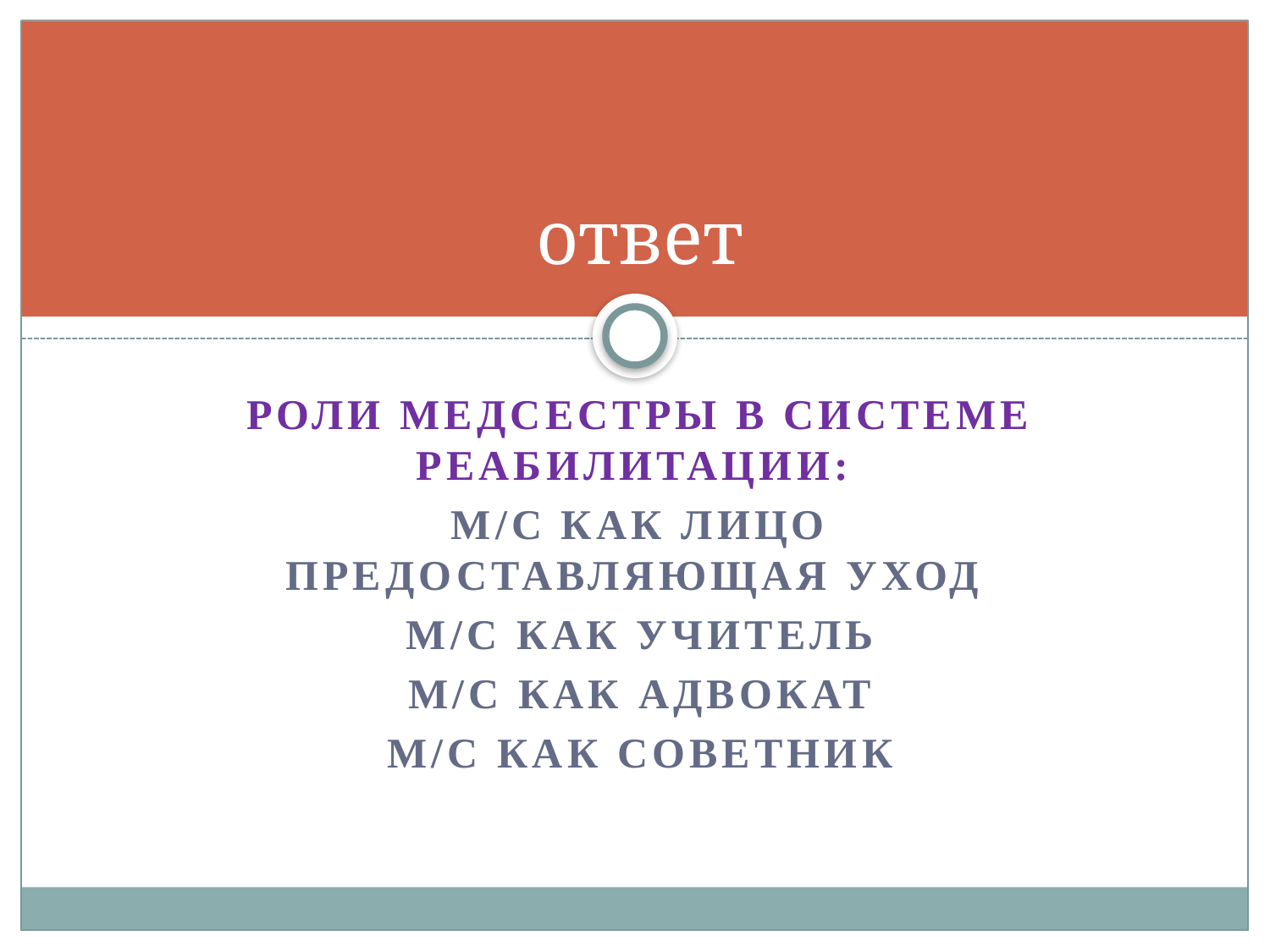

# ответ
Роли медсестры в системе реабилитации:
М/с как лицо предоставляющая уход
М/с как учитель
М/с как адвокат
М/с как советник